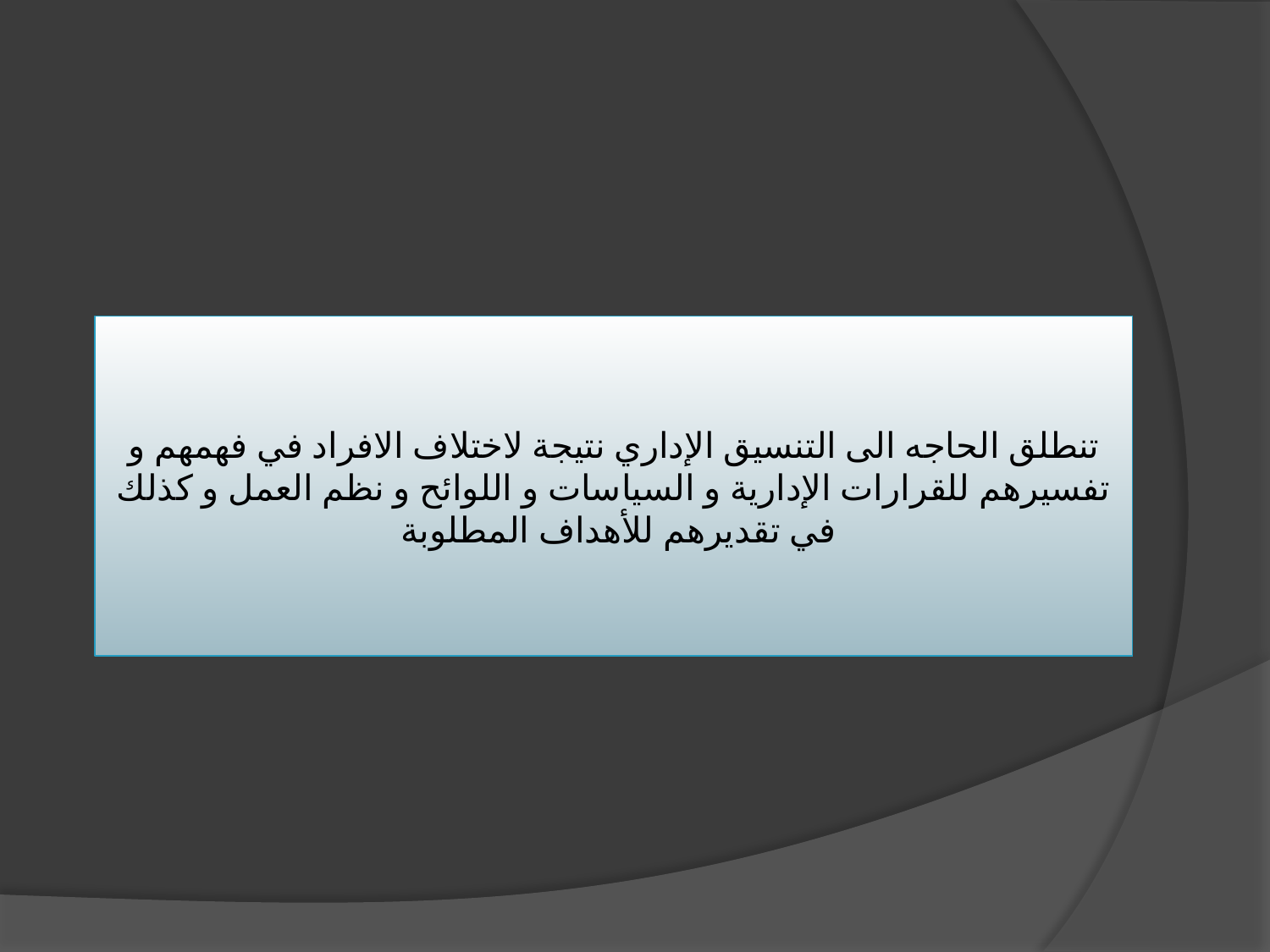

# تنطلق الحاجه الى التنسيق الإداري نتيجة لاختلاف الافراد في فهمهم و تفسيرهم للقرارات الإدارية و السياسات و اللوائح و نظم العمل و كذلك في تقديرهم للأهداف المطلوبة